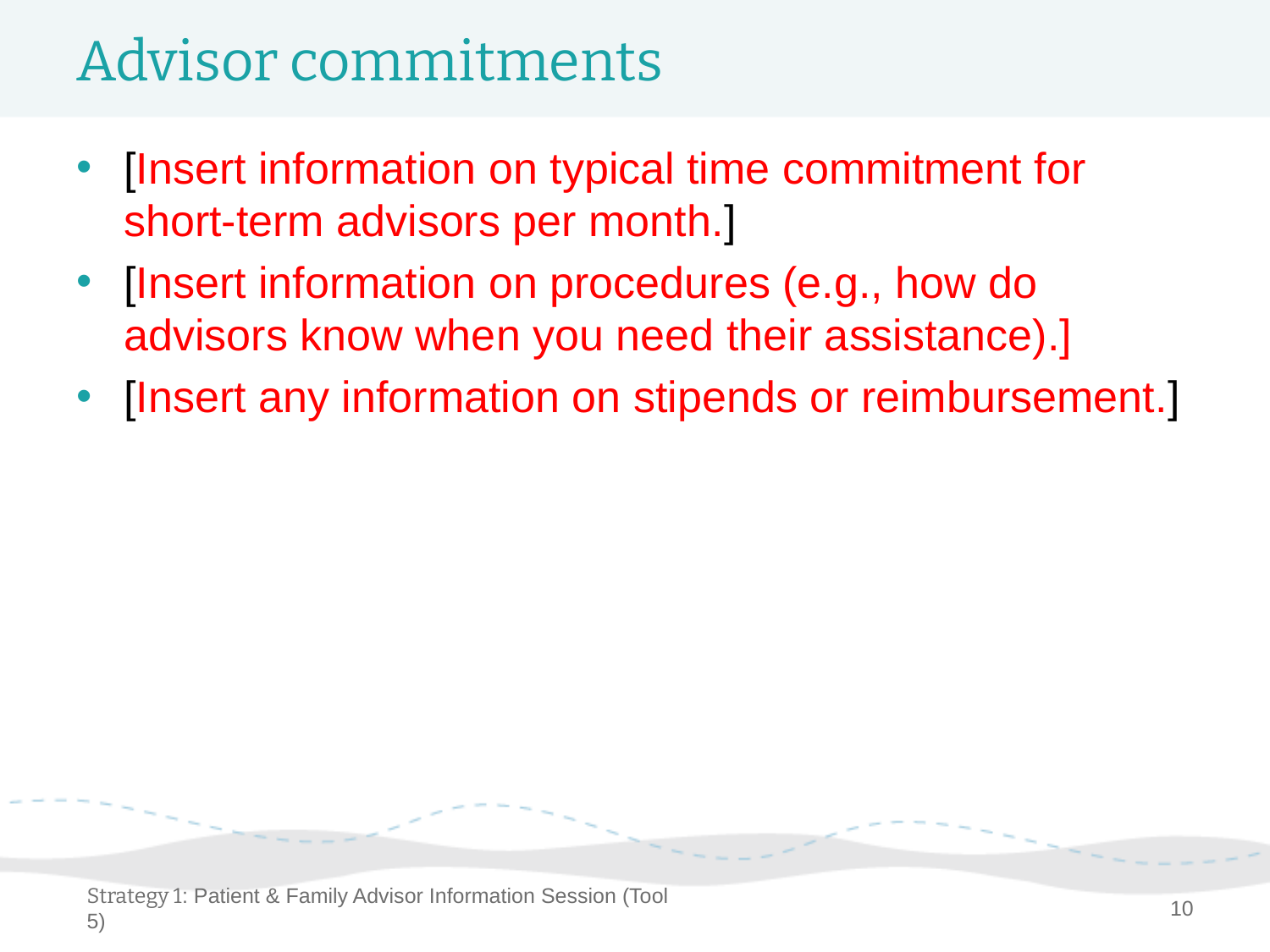

# Advisor commitments
[Insert information on typical time commitment for short-term advisors per month.]
[Insert information on procedures (e.g., how do advisors know when you need their assistance).]
[Insert any information on stipends or reimbursement.]
Strategy 1: Patient & Family Advisor Information Session (Tool 5)
10